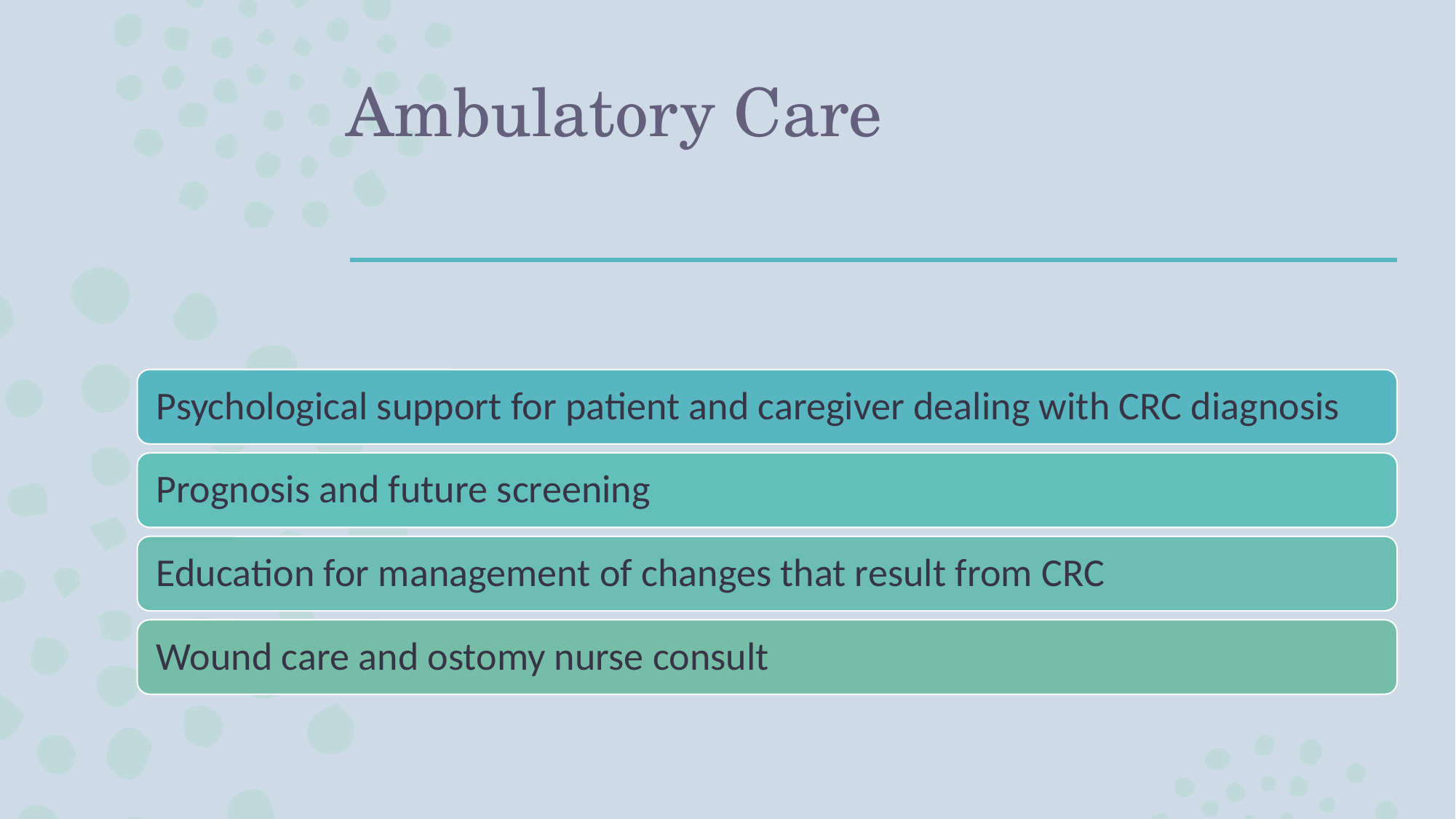

# Ambulatory Care
Psychological support for patient and caregiver dealing with CRC diagnosis
Prognosis and future screening
Education for management of changes that result from CRC
Wound care and ostomy nurse consult